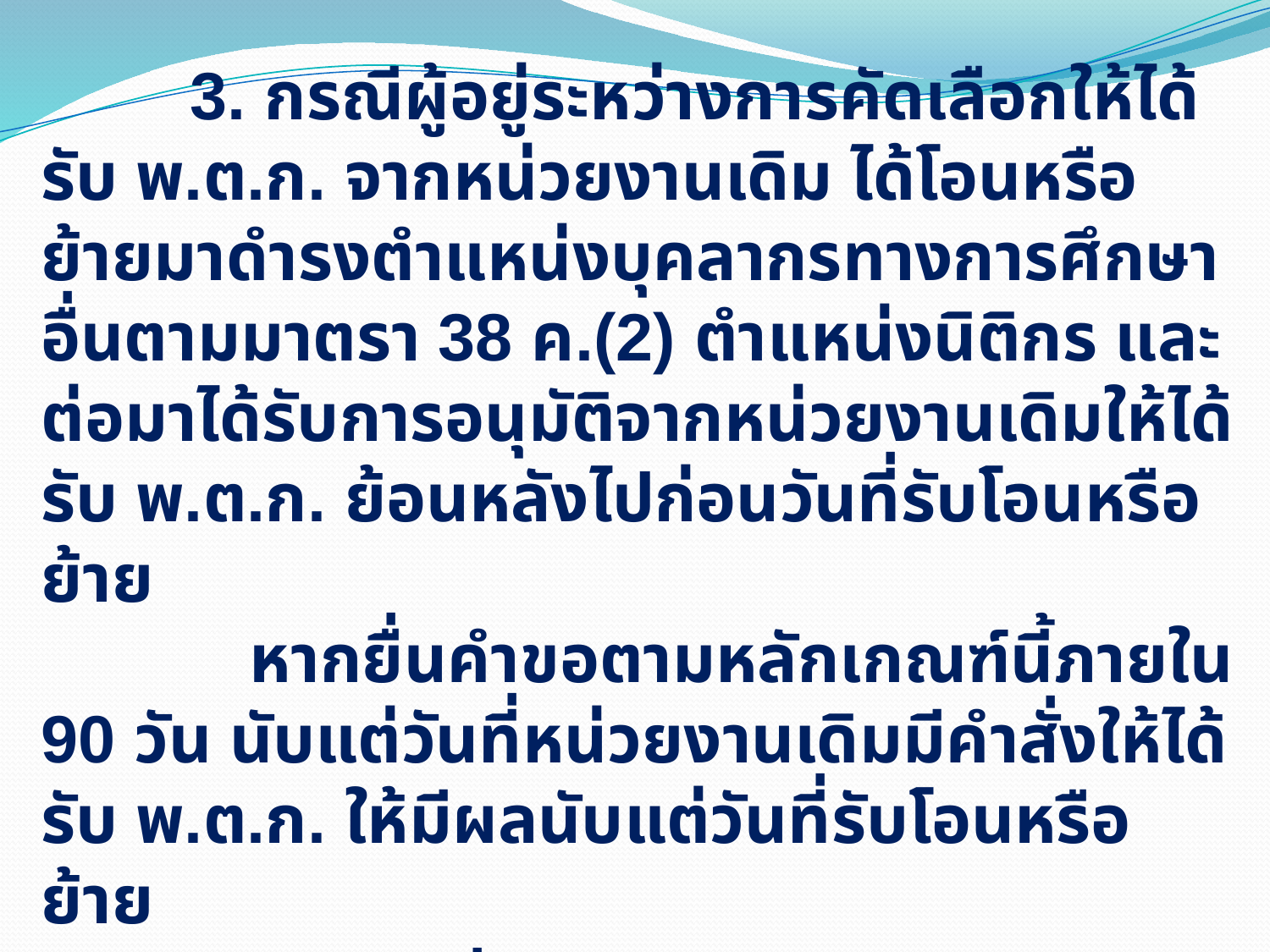

3. กรณีผู้อยู่ระหว่างการคัดเลือกให้ได้รับ พ.ต.ก. จากหน่วยงานเดิม ได้โอนหรือย้ายมาดำรงตำแหน่งบุคลากรทางการศึกษาอื่นตามมาตรา 38 ค.(2) ตำแหน่งนิติกร และต่อมาได้รับการอนุมัติจากหน่วยงานเดิมให้ได้รับ พ.ต.ก. ย้อนหลังไปก่อนวันที่รับโอนหรือย้าย
            หากยื่นคำขอตามหลักเกณฑ์นี้ภายใน 90 วัน นับแต่วันที่หน่วยงานเดิมมีคำสั่งให้ได้รับ พ.ต.ก. ให้มีผลนับแต่วันที่รับโอนหรือย้าย
            แต่หากยื่นคำขอเกินกว่า 90 วัน นับแต่วันที่หน่วยงานเดิมมีคำสั่งให้ได้รับ พ.ต.ก. ให้มีผลนับแต่วันยื่นคำขอตามหลักเกณฑ์นี้